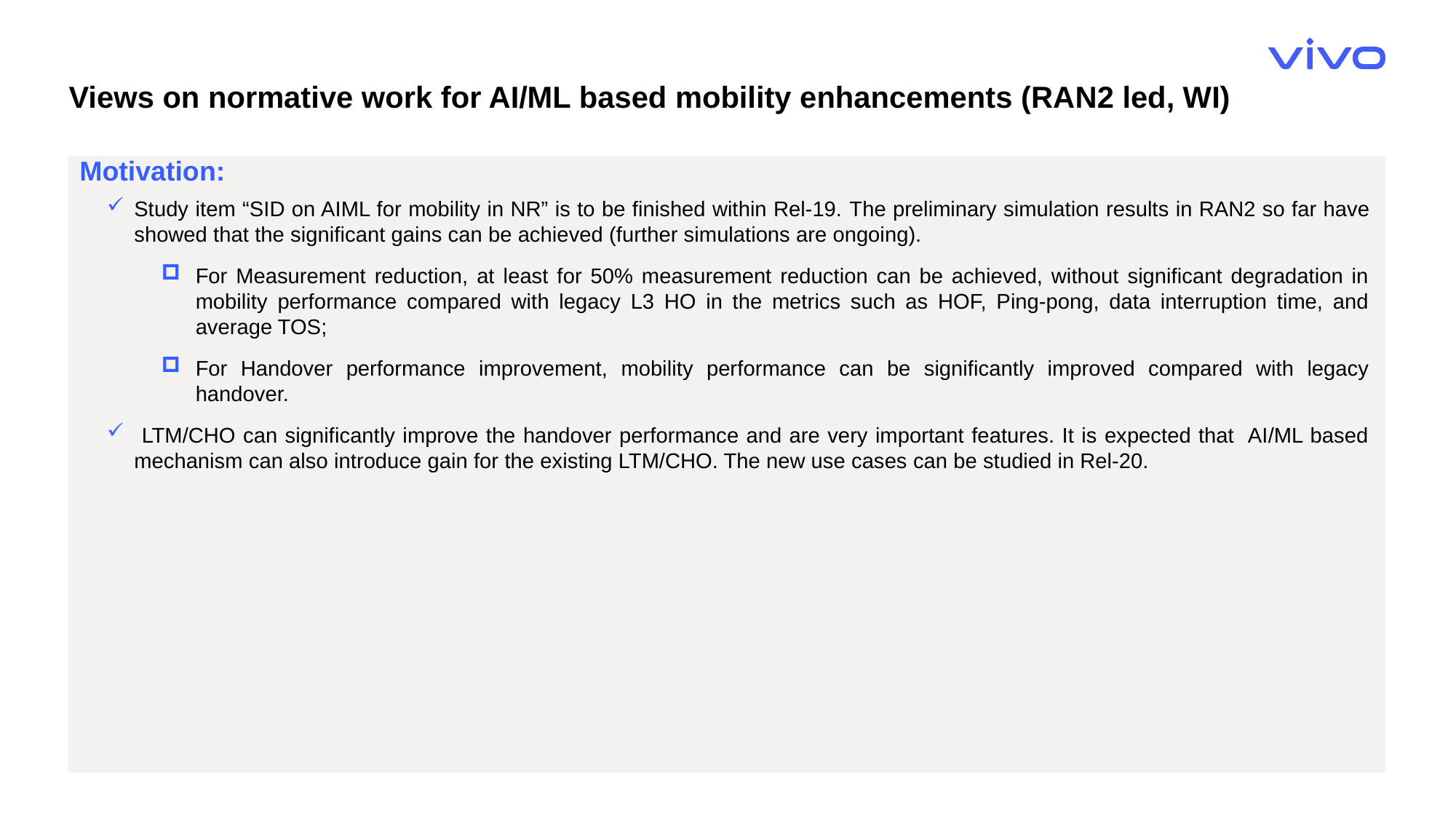

Views on normative work for AI/ML based mobility enhancements (RAN2 led, WI)
Motivation:
Study item “SID on AIML for mobility in NR” is to be finished within Rel-19. The preliminary simulation results in RAN2 so far have showed that the significant gains can be achieved (further simulations are ongoing).
For Measurement reduction, at least for 50% measurement reduction can be achieved, without significant degradation in mobility performance compared with legacy L3 HO in the metrics such as HOF, Ping-pong, data interruption time, and average TOS;
For Handover performance improvement, mobility performance can be significantly improved compared with legacy handover.
 LTM/CHO can significantly improve the handover performance and are very important features. It is expected that  AI/ML based mechanism can also introduce gain for the existing LTM/CHO. The new use cases can be studied in Rel-20.